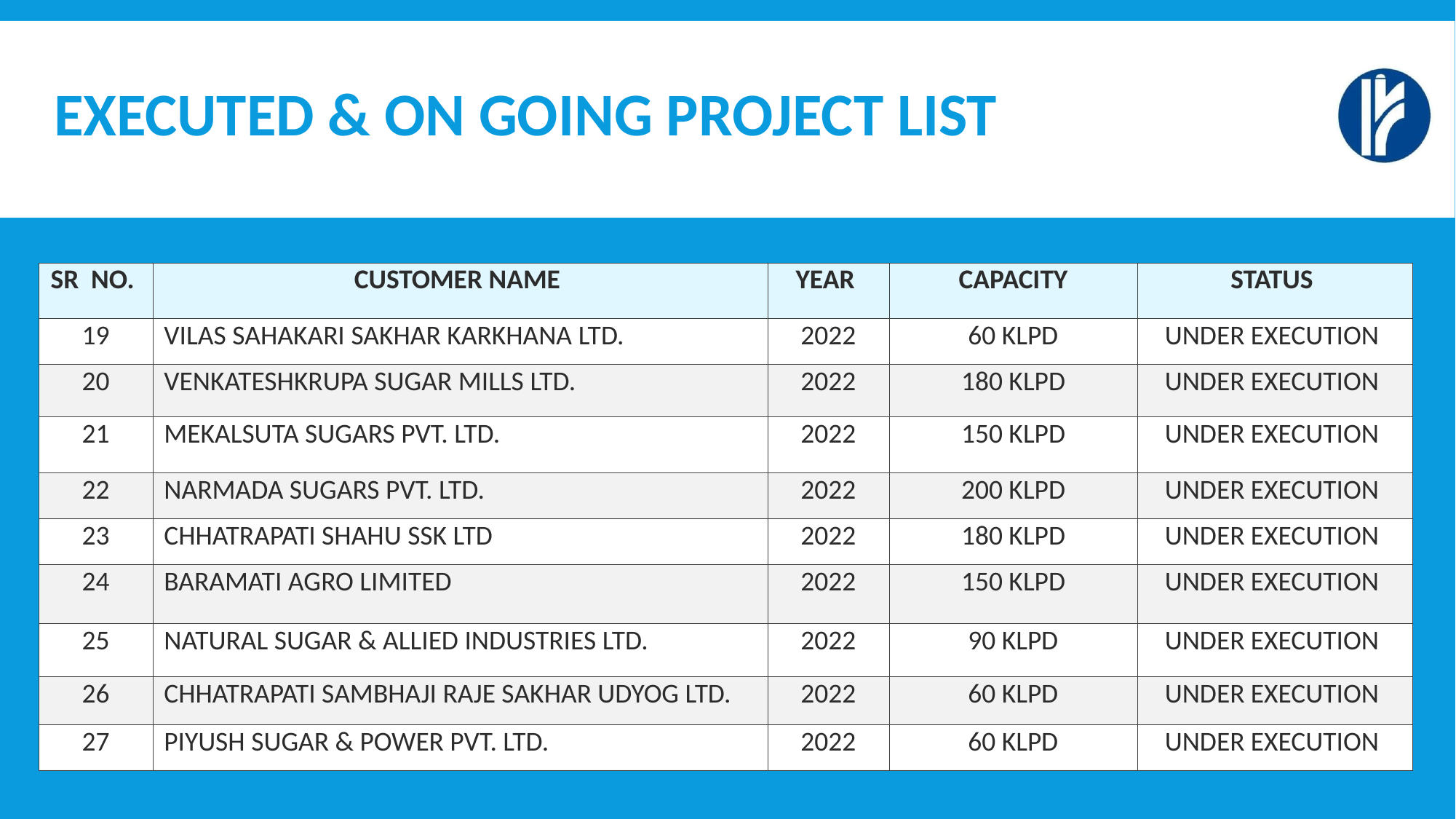

EXECUTED & ON GOING PROJECT LIST
| SR NO. | CUSTOMER NAME | YEAR | CAPACITY | STATUS |
| --- | --- | --- | --- | --- |
| 19 | VILAS SAHAKARI SAKHAR KARKHANA LTD. | 2022 | 60 KLPD | UNDER EXECUTION |
| 20 | VENKATESHKRUPA SUGAR MILLS LTD. | 2022 | 180 KLPD | UNDER EXECUTION |
| 21 | MEKALSUTA SUGARS PVT. LTD. | 2022 | 150 KLPD | UNDER EXECUTION |
| 22 | NARMADA SUGARS PVT. LTD. | 2022 | 200 KLPD | UNDER EXECUTION |
| 23 | CHHATRAPATI SHAHU SSK LTD | 2022 | 180 KLPD | UNDER EXECUTION |
| 24 | BARAMATI AGRO LIMITED | 2022 | 150 KLPD | UNDER EXECUTION |
| 25 | NATURAL SUGAR & ALLIED INDUSTRIES LTD. | 2022 | 90 KLPD | UNDER EXECUTION |
| 26 | CHHATRAPATI SAMBHAJI RAJE SAKHAR UDYOG LTD. | 2022 | 60 KLPD | UNDER EXECUTION |
| 27 | PIYUSH SUGAR & POWER PVT. LTD. | 2022 | 60 KLPD | UNDER EXECUTION |